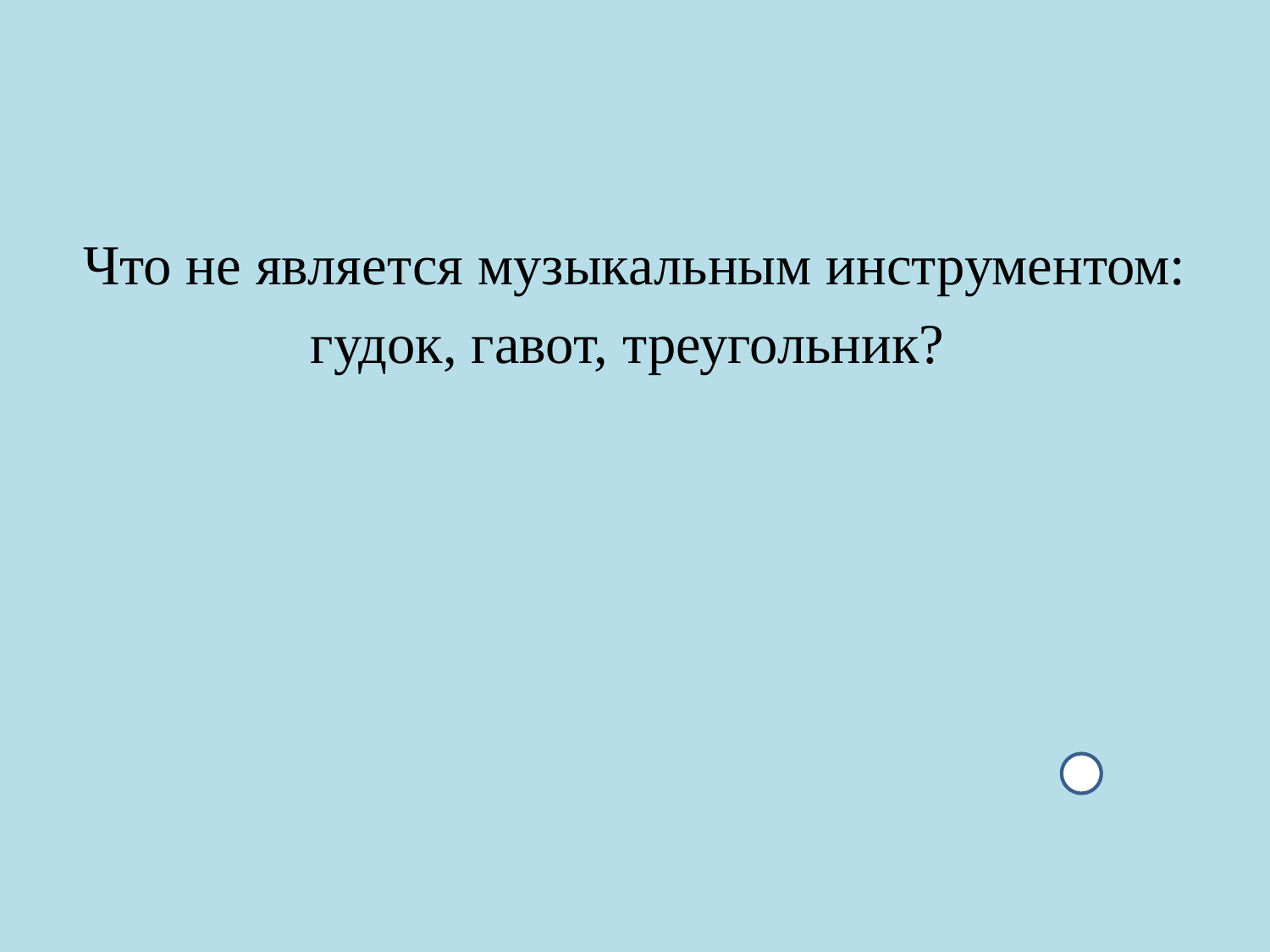

#
Что не является музыкальным инструментом:
гудок, гавот, треугольник?